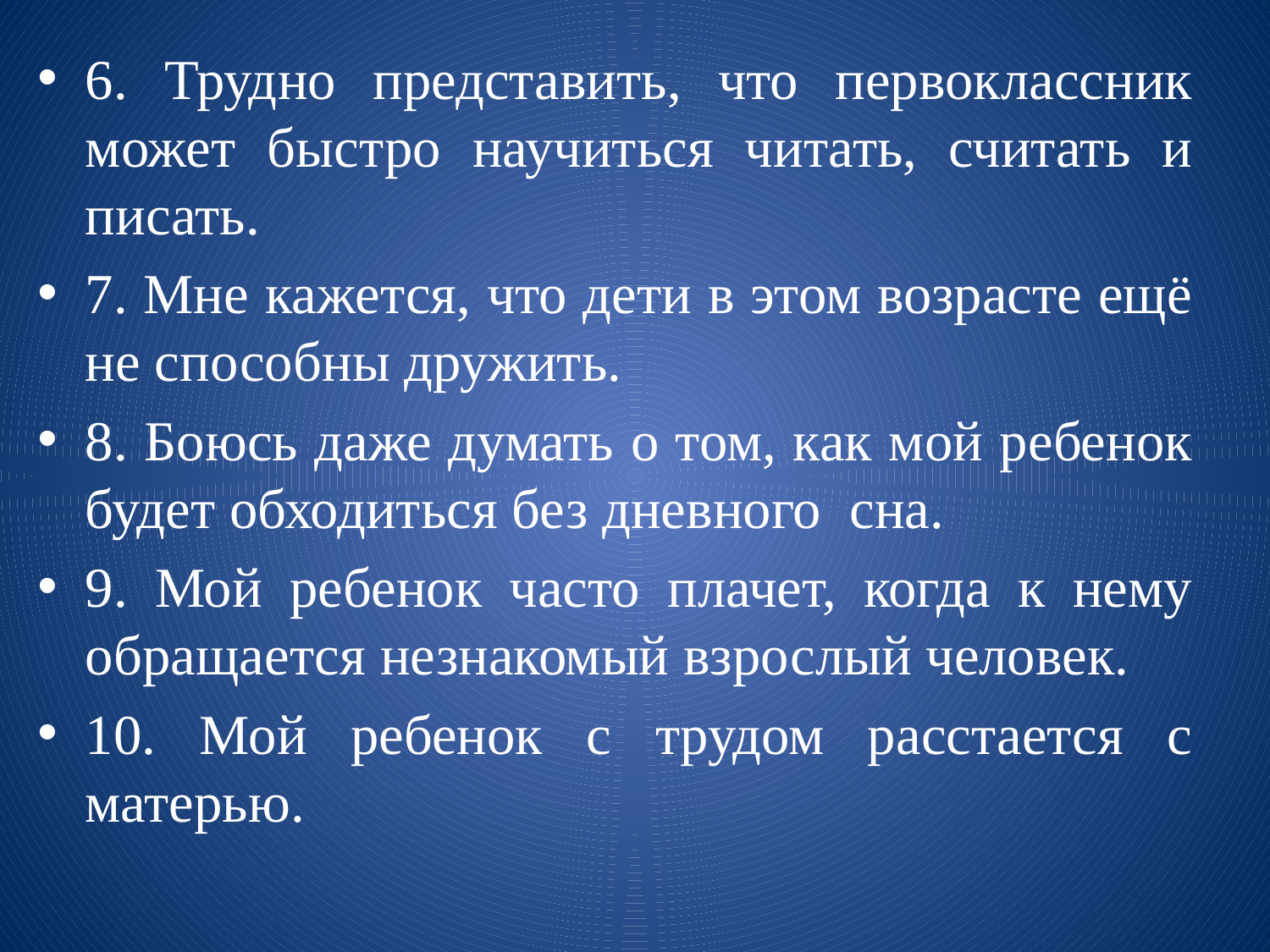

6. Трудно представить, что первоклассник может быстро научиться читать, считать и писать.
7. Мне кажется, что дети в этом возрасте ещё не способны дружить.
8. Боюсь даже думать о том, как мой ребенок будет обходиться без дневного  сна.
9. Мой ребенок часто плачет, когда к нему обращается незнакомый взрослый человек.
10. Мой ребенок с трудом расстается с матерью.